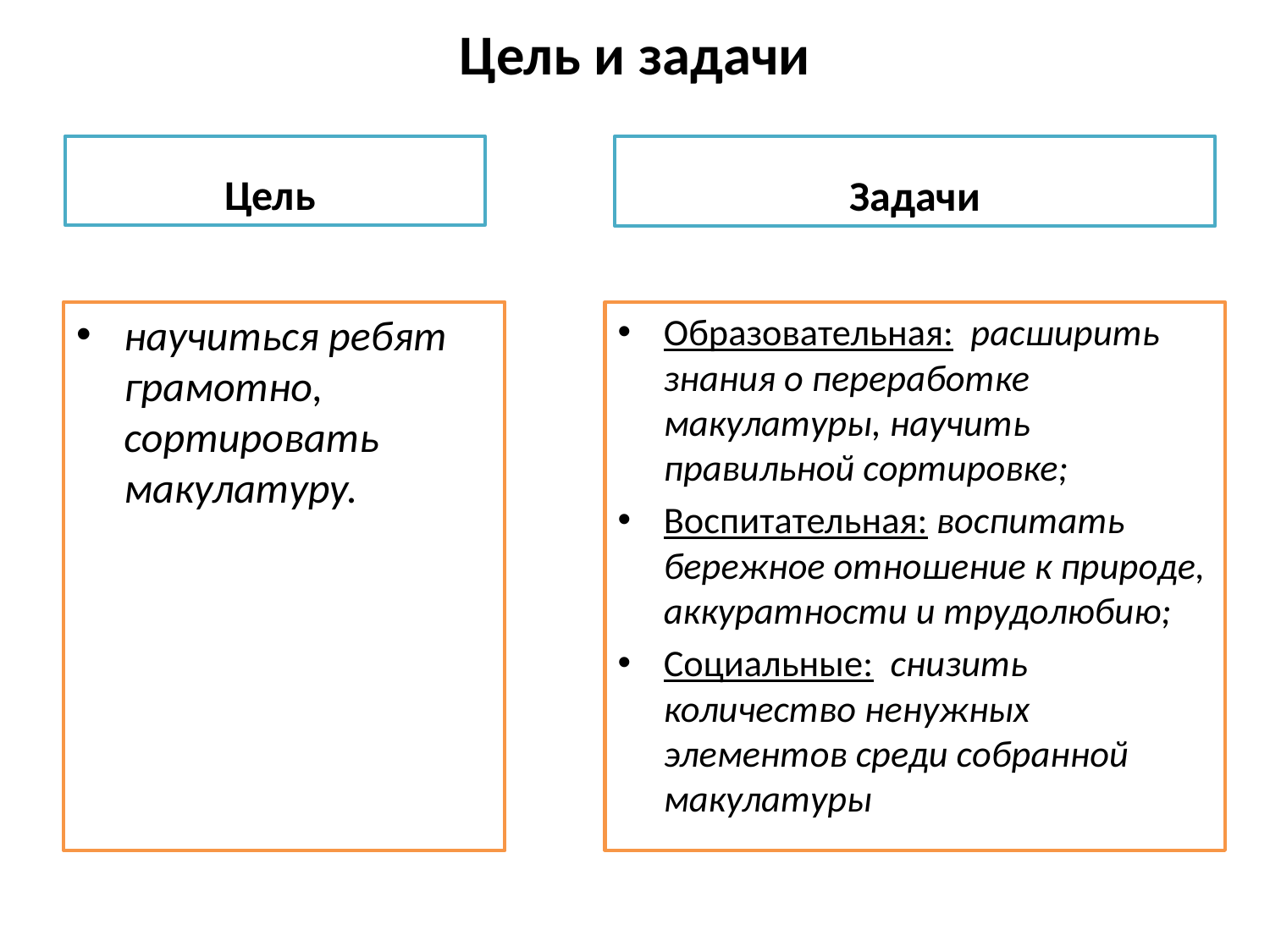

# Цель и задачи
Цель
 Задачи
научиться ребят  грамотно, сортировать макулатуру.
Образовательная:  расширить знания о переработке макулатуры, научить правильной сортировке;
Воспитательная: воспитать бережное отношение к природе, аккуратности и трудолюбию;
Социальные:  снизить количество ненужных элементов среди собранной макулатуры